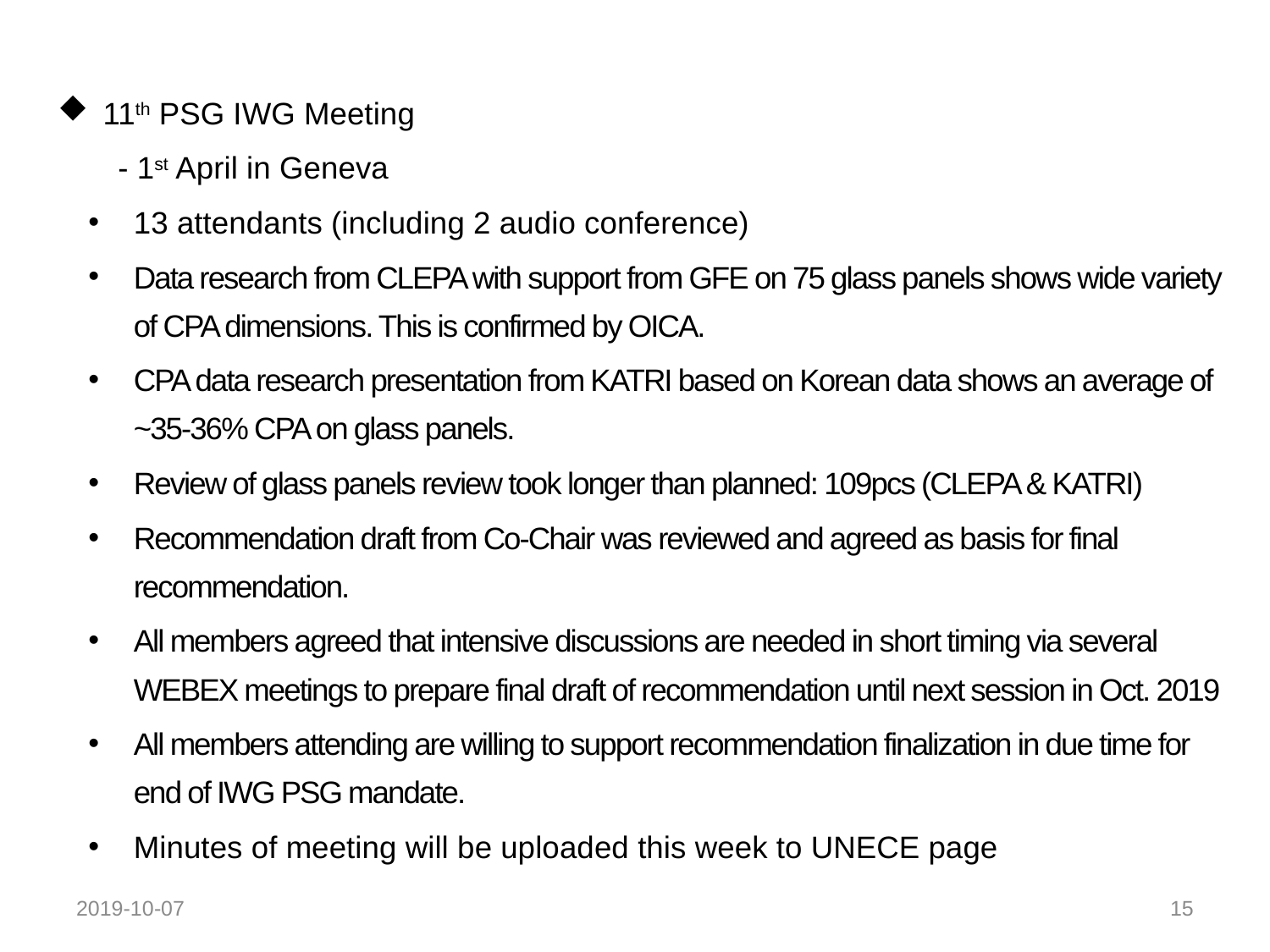

11th PSG IWG Meeting
- 1st April in Geneva
13 attendants (including 2 audio conference)
Data research from CLEPA with support from GFE on 75 glass panels shows wide variety of CPA dimensions. This is confirmed by OICA.
CPA data research presentation from KATRI based on Korean data shows an average of ~35-36% CPA on glass panels.
Review of glass panels review took longer than planned: 109pcs (CLEPA & KATRI)
Recommendation draft from Co-Chair was reviewed and agreed as basis for final recommendation.
All members agreed that intensive discussions are needed in short timing via several WEBEX meetings to prepare final draft of recommendation until next session in Oct. 2019
All members attending are willing to support recommendation finalization in due time for end of IWG PSG mandate.
Minutes of meeting will be uploaded this week to UNECE page
2019-10-07
15